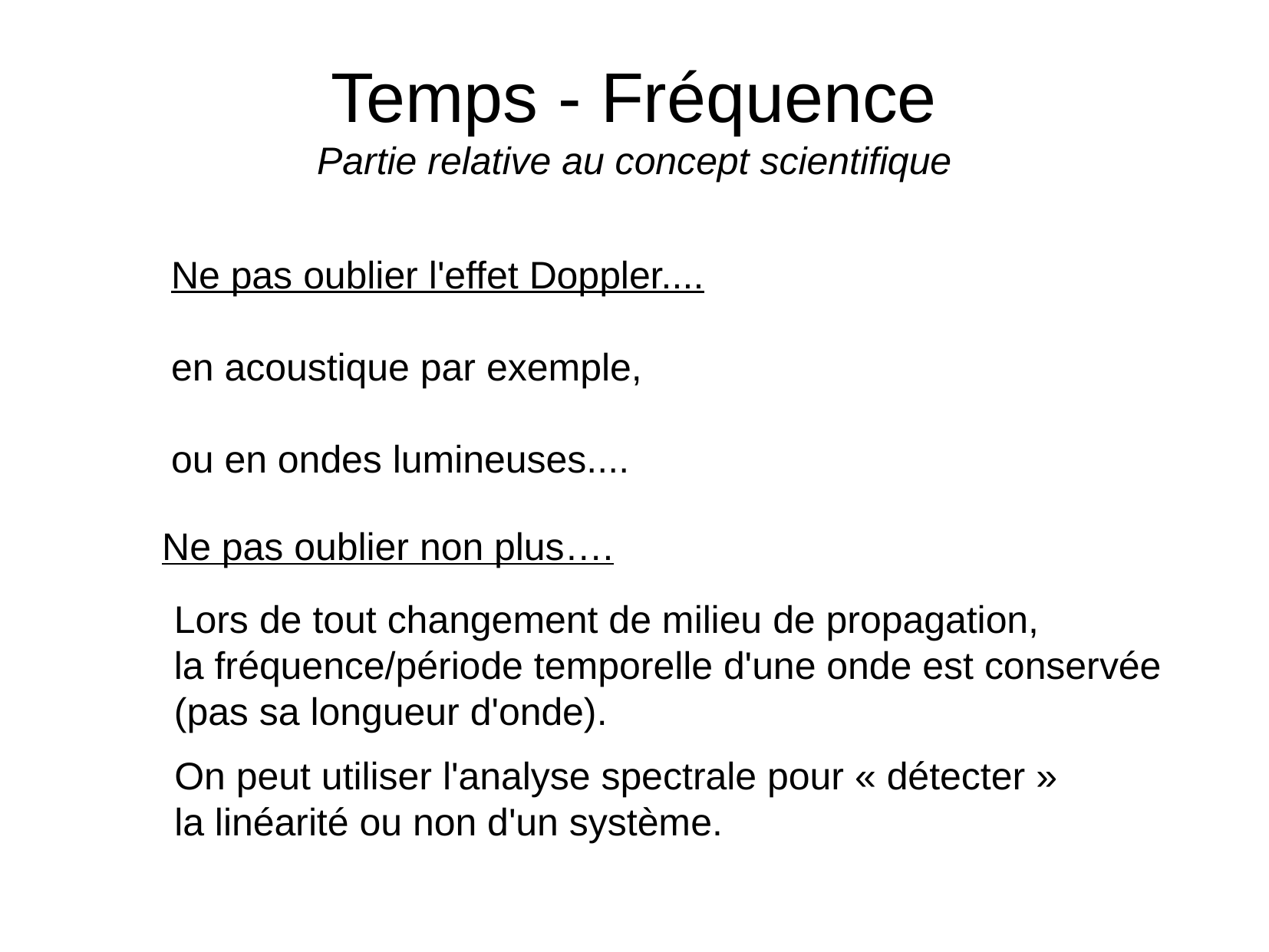

# Temps - Fréquence Partie relative au concept scientifique
Ne pas oublier l'effet Doppler....

en acoustique par exemple,

ou en ondes lumineuses....
Ne pas oublier non plus….
Lors de tout changement de milieu de propagation,
la fréquence/période temporelle d'une onde est conservée
(pas sa longueur d'onde).
On peut utiliser l'analyse spectrale pour « détecter »
la linéarité ou non d'un système.